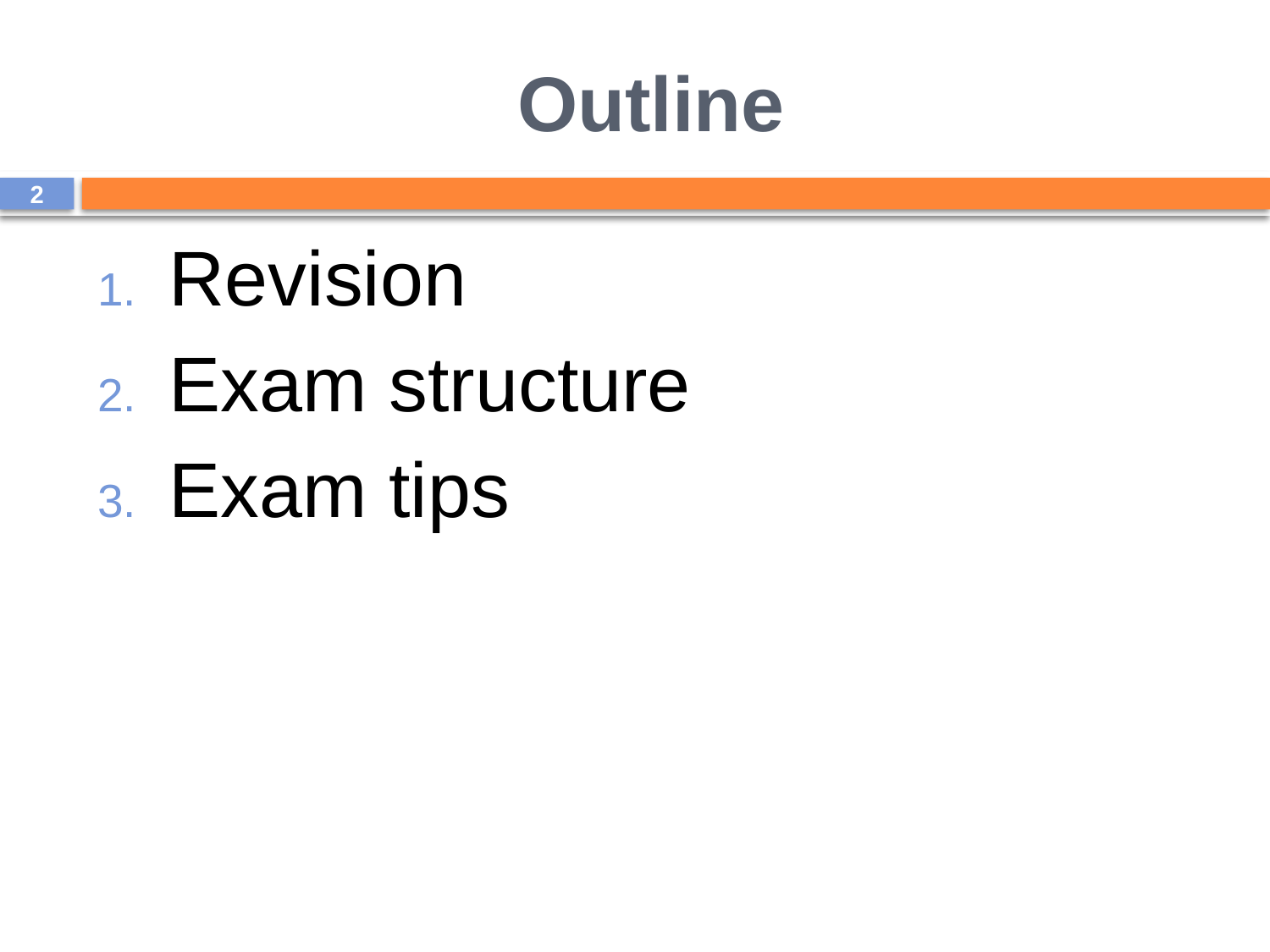

# Outline
2
Revision
Exam structure
Exam tips